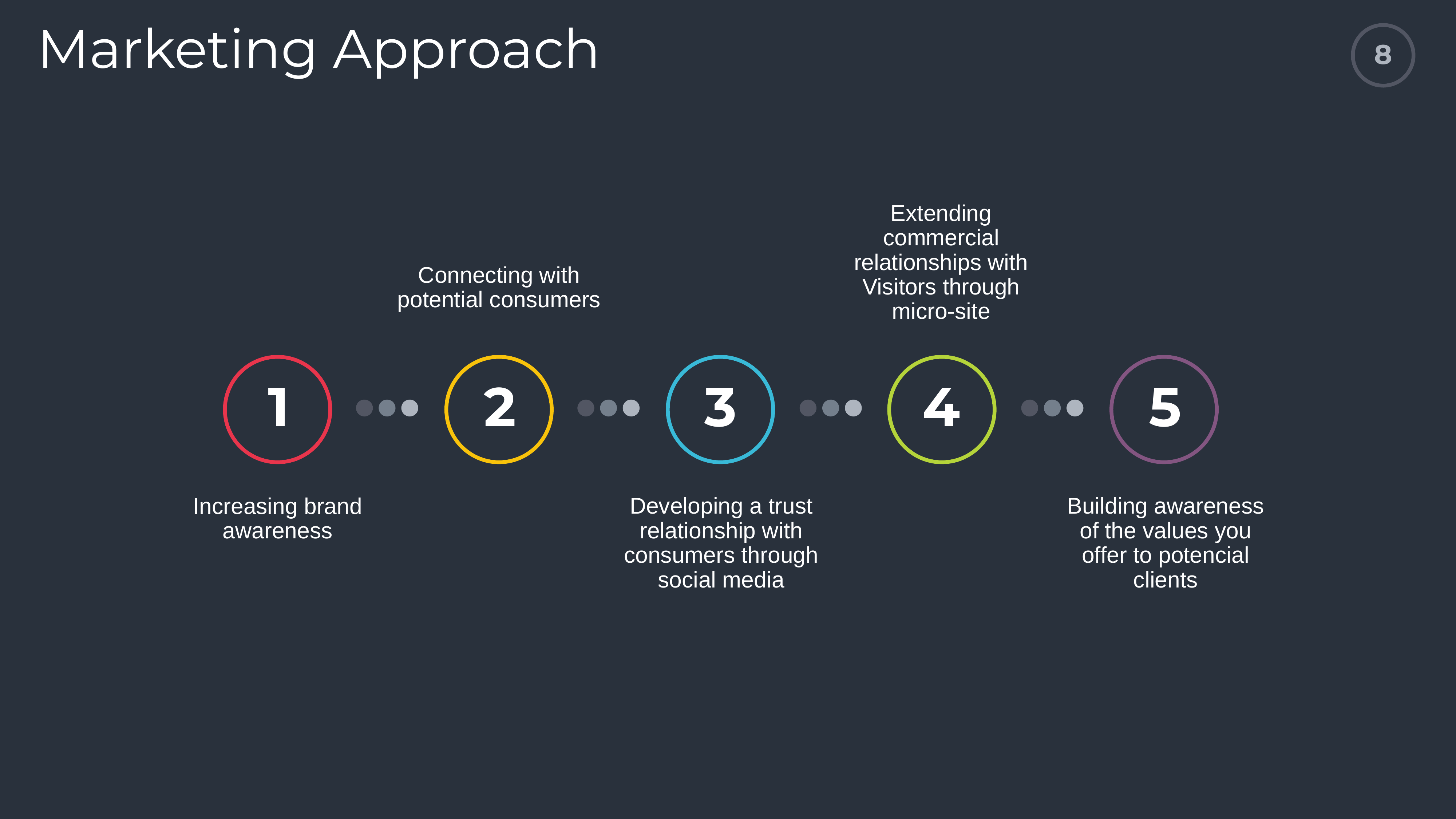

Marketing Approach
8
Extending commercial relationships with Visitors through micro-site
Connecting with potential consumers

1
2
3
4
5

Developing a trust relationship with consumers through social media
Building awareness of the values you offer to potencial clients
Increasing brand awareness